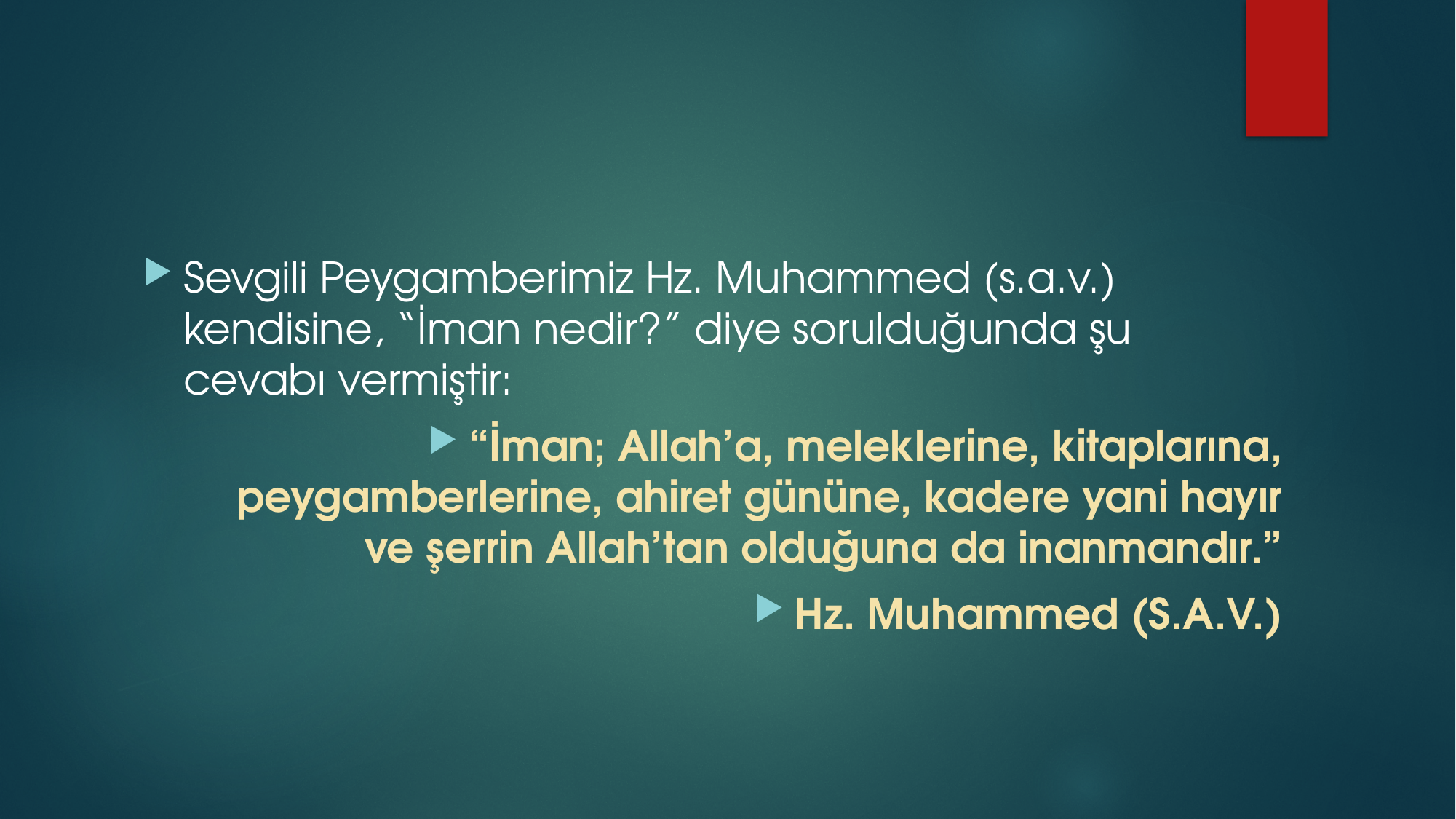

Sevgili Peygamberimiz Hz. Muhammed (s.a.v.) kendisine, “İman nedir?” diye sorulduğunda şu cevabı vermiştir:
“İman; Allah’a, meleklerine, kitaplarına, peygamberlerine, ahiret gününe, kadere yani hayır ve şerrin Allah’tan olduğuna da inanmandır.”
Hz. Muhammed (S.A.V.)